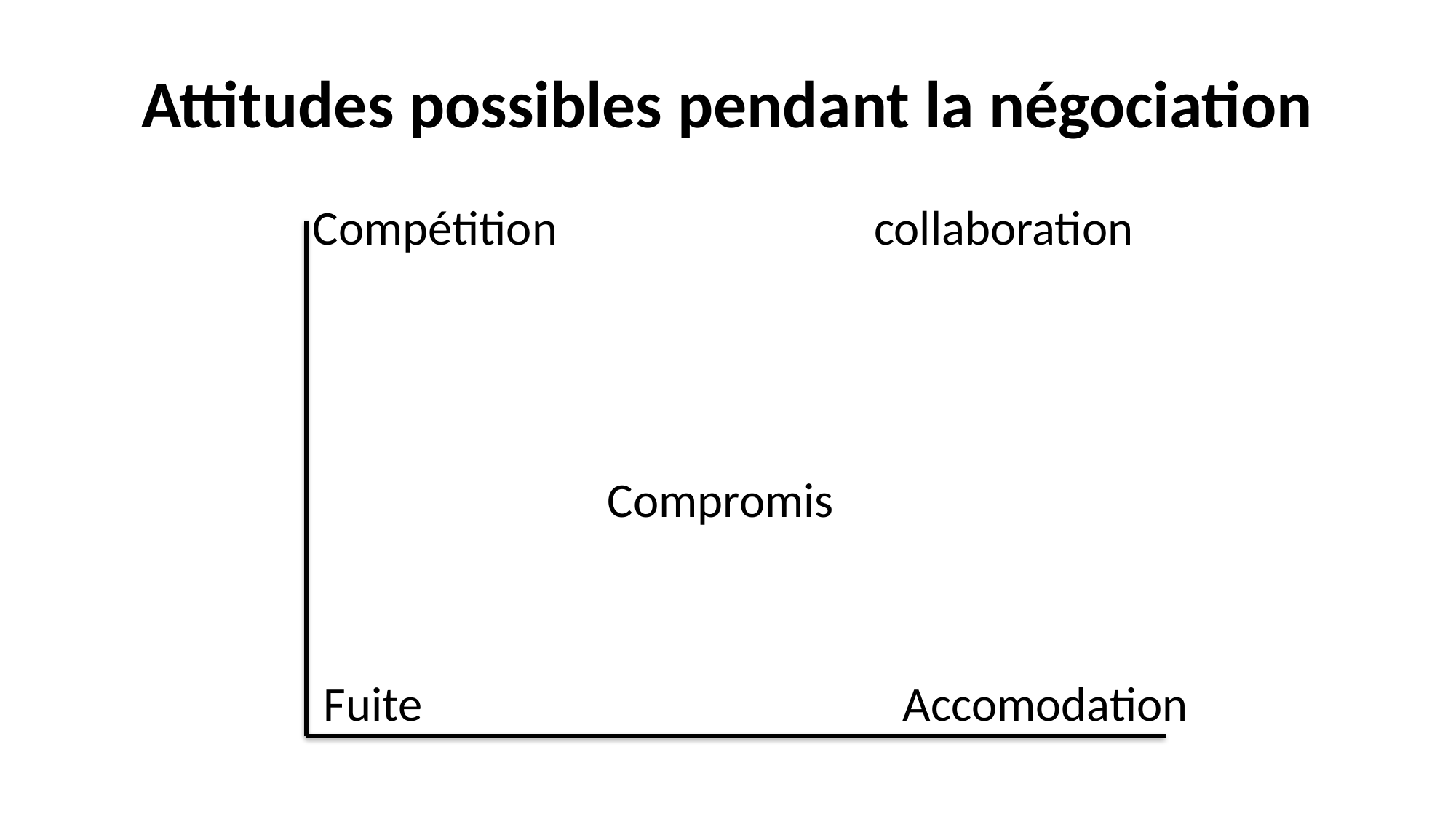

# Attitudes possibles pendant la négociation
      Compétition                             collaboration

                                 Compromis

       Fuite                                            Accomodation